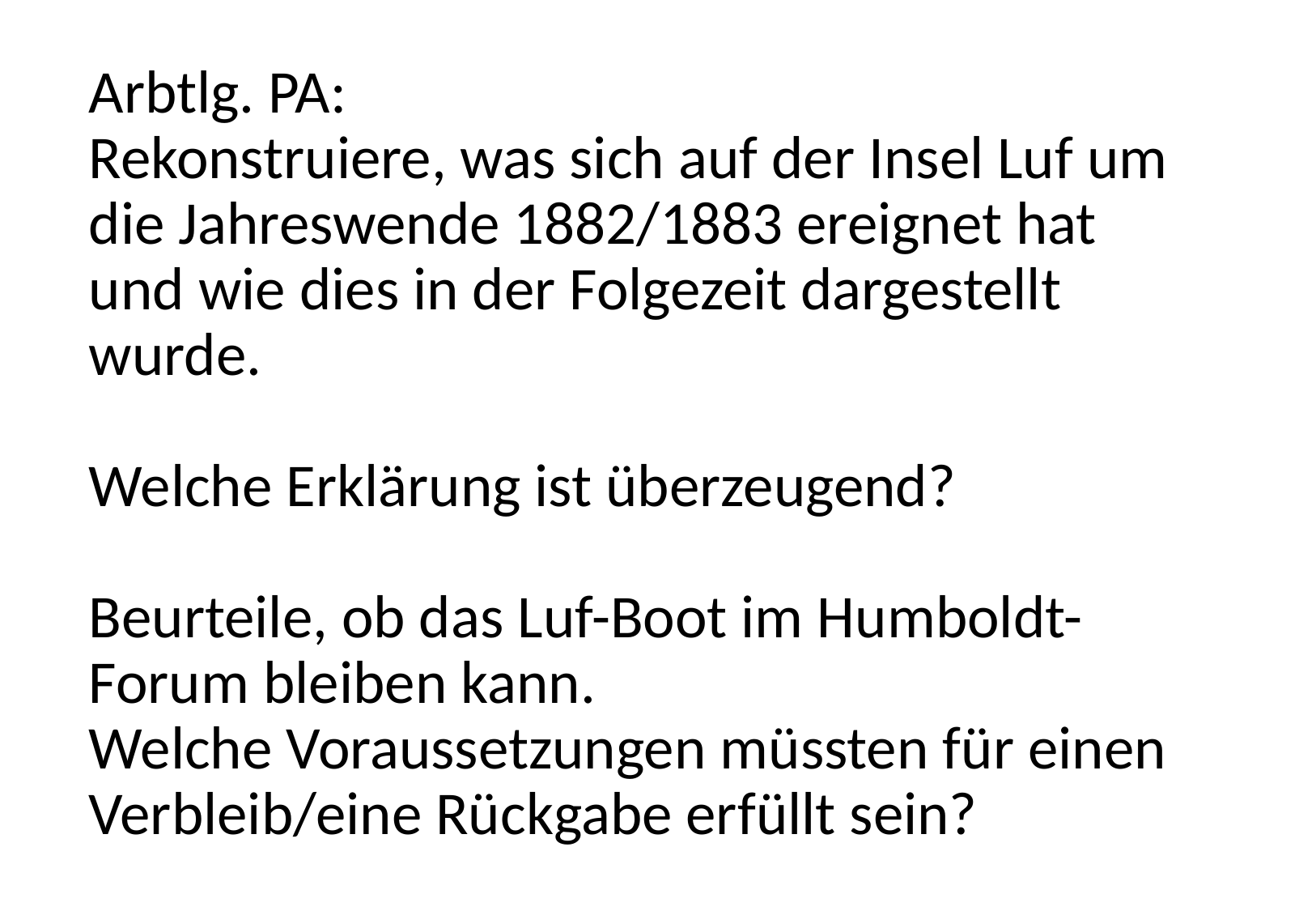

# Arbtlg. PA: Rekonstruiere, was sich auf der Insel Luf um die Jahreswende 1882/1883 ereignet hat und wie dies in der Folgezeit dargestellt wurde. Welche Erklärung ist überzeugend? Beurteile, ob das Luf-Boot im Humboldt-Forum bleiben kann. Welche Voraussetzungen müssten für einen Verbleib/eine Rückgabe erfüllt sein?